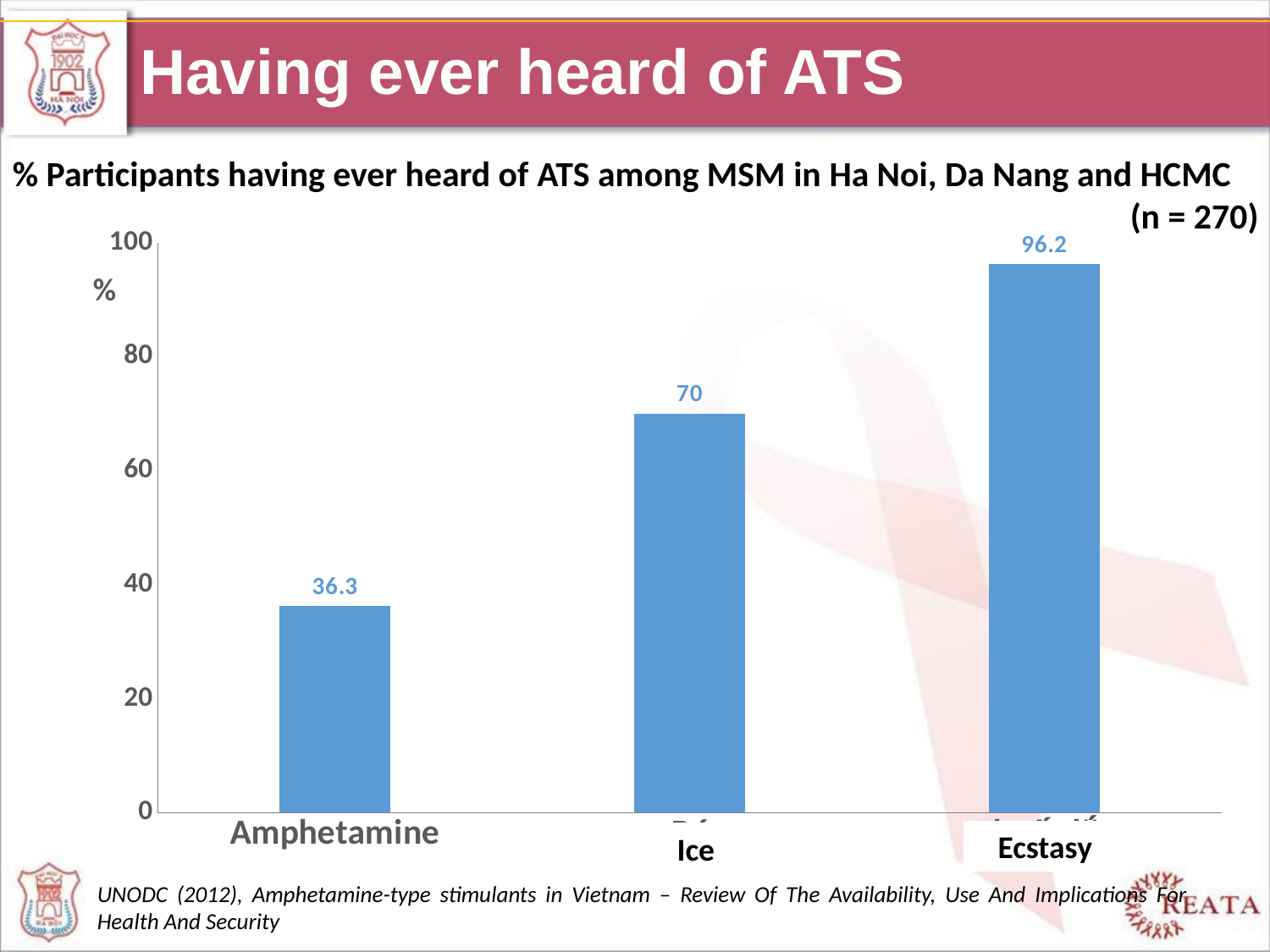

# Having ever heard of ATS
% Participants having ever heard of ATS among MSM in Ha Noi, Da Nang and HCMC
(n = 270)

### Chart

| Category | Series 1 |
|---|---|
| Amphetamine | 36.30000000000001 |
| Đá | 70.0 |
| Thuốc lắc | 96.2 |
Ecstasy
Ice
UNODC (2012), Amphetamine-type stimulants in Vietnam – Review Of The Availability, Use And Implications For Health And Security